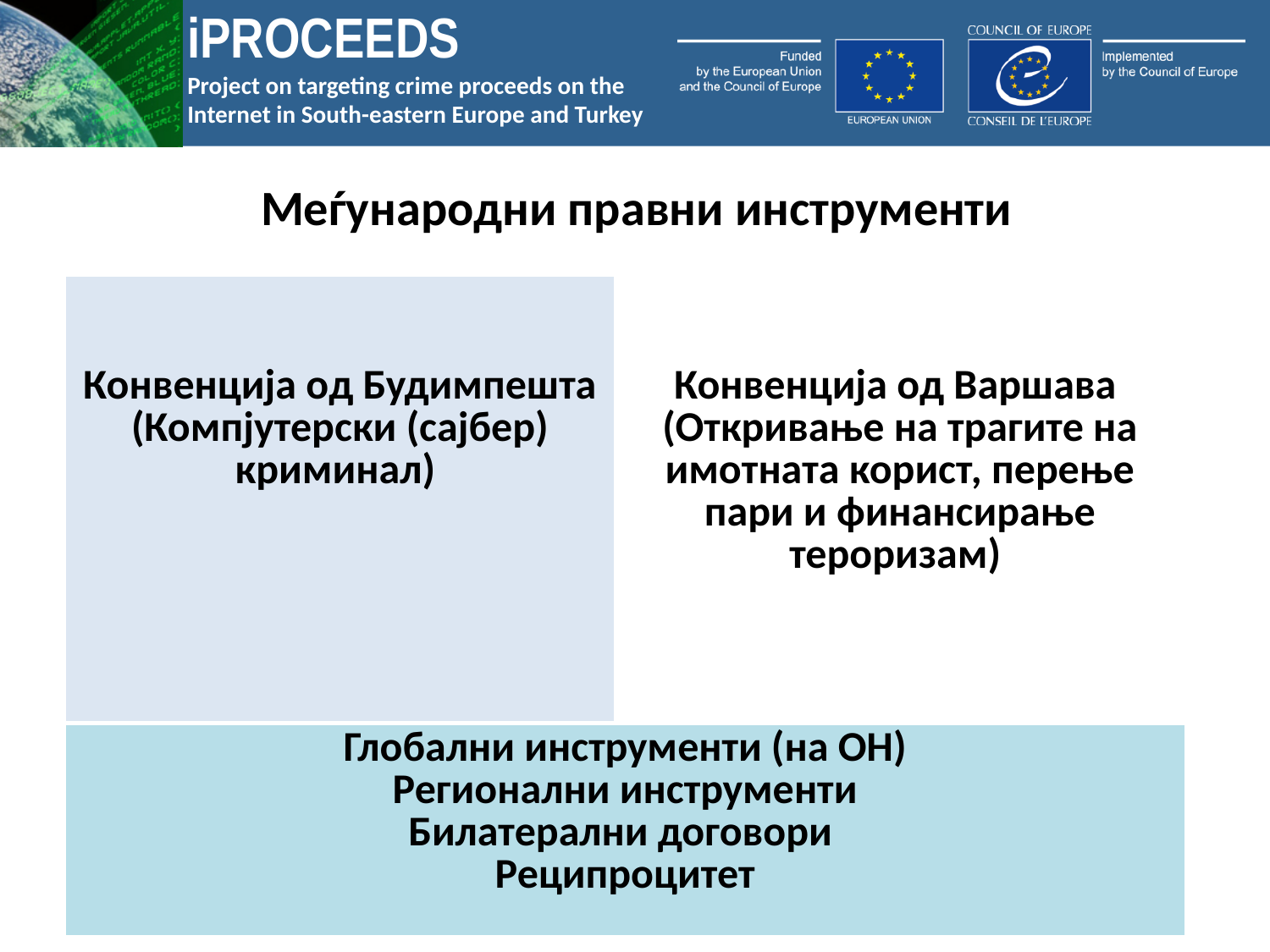

# Меѓународни правни инструменти
| Конвенција од Будимпешта (Компјутерски (сајбер) криминал) | Конвенција од Варшава (Откривање на трагите на имотната корист, перење пари и финансирање тероризам) |
| --- | --- |
| Глобални инструменти (на ОН) Регионални инструменти Билатерални договори Реципроцитет |  |